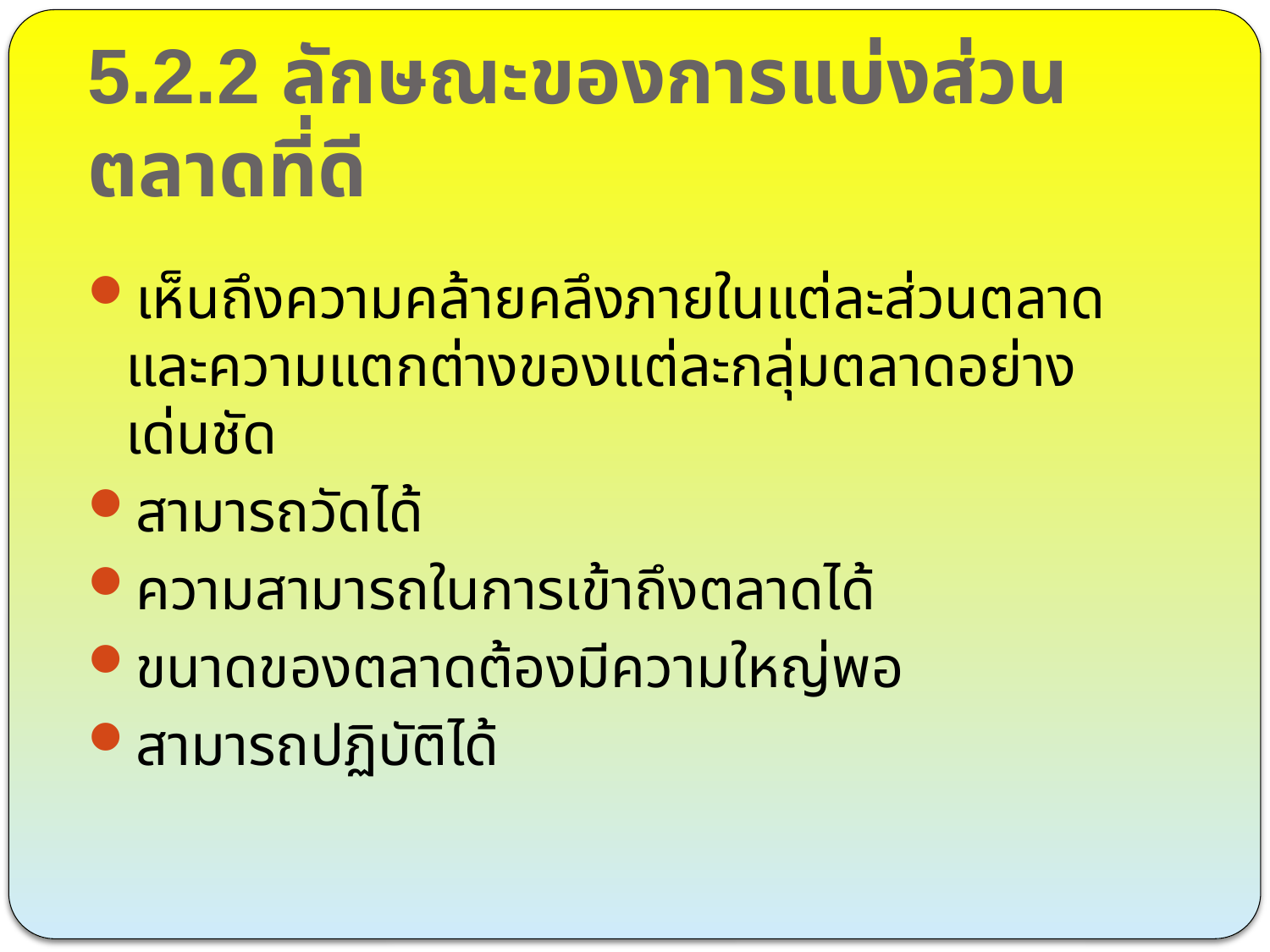

# 5.2.2 ลักษณะของการแบ่งส่วนตลาดที่ดี
เห็นถึงความคล้ายคลึงภายในแต่ละส่วนตลาด และความแตกต่างของแต่ละกลุ่มตลาดอย่างเด่นชัด
สามารถวัดได้
ความสามารถในการเข้าถึงตลาดได้
ขนาดของตลาดต้องมีความใหญ่พอ
สามารถปฏิบัติได้